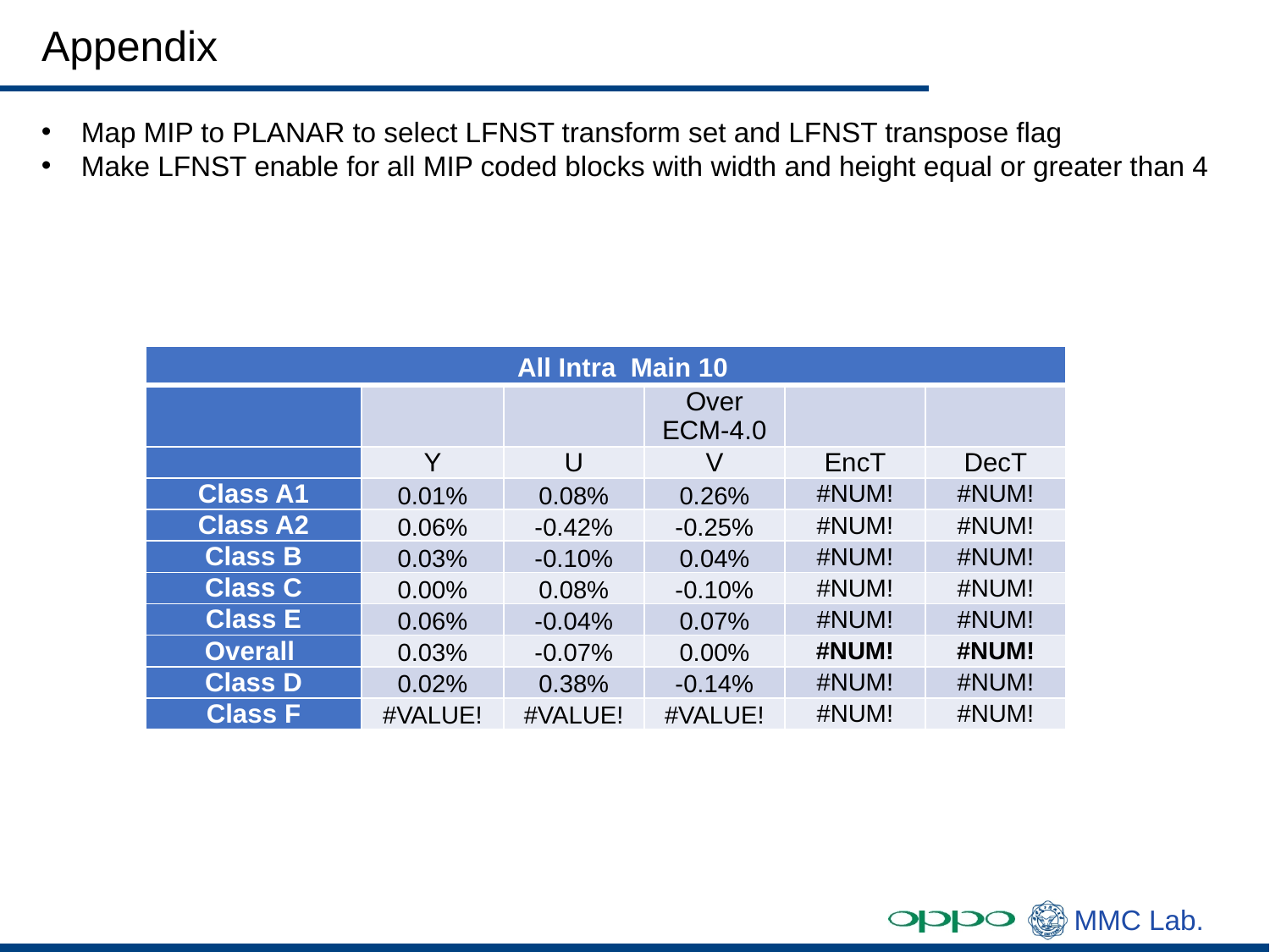

# Appendix
Map MIP to PLANAR to select LFNST transform set and LFNST transpose flag
Make LFNST enable for all MIP coded blocks with width and height equal or greater than 4
| All Intra Main 10 |  |  |  |  |  |
| --- | --- | --- | --- | --- | --- |
|  |  |  | Over ECM-4.0 |  |  |
|  | Y | U | V | EncT | DecT |
| Class A1 | 0.01% | 0.08% | 0.26% | #NUM! | #NUM! |
| Class A2 | 0.06% | -0.42% | -0.25% | #NUM! | #NUM! |
| Class B | 0.03% | -0.10% | 0.04% | #NUM! | #NUM! |
| Class C | 0.00% | 0.08% | -0.10% | #NUM! | #NUM! |
| Class E | 0.06% | -0.04% | 0.07% | #NUM! | #NUM! |
| Overall | 0.03% | -0.07% | 0.00% | #NUM! | #NUM! |
| Class D | 0.02% | 0.38% | -0.14% | #NUM! | #NUM! |
| Class F | #VALUE! | #VALUE! | #VALUE! | #NUM! | #NUM! |